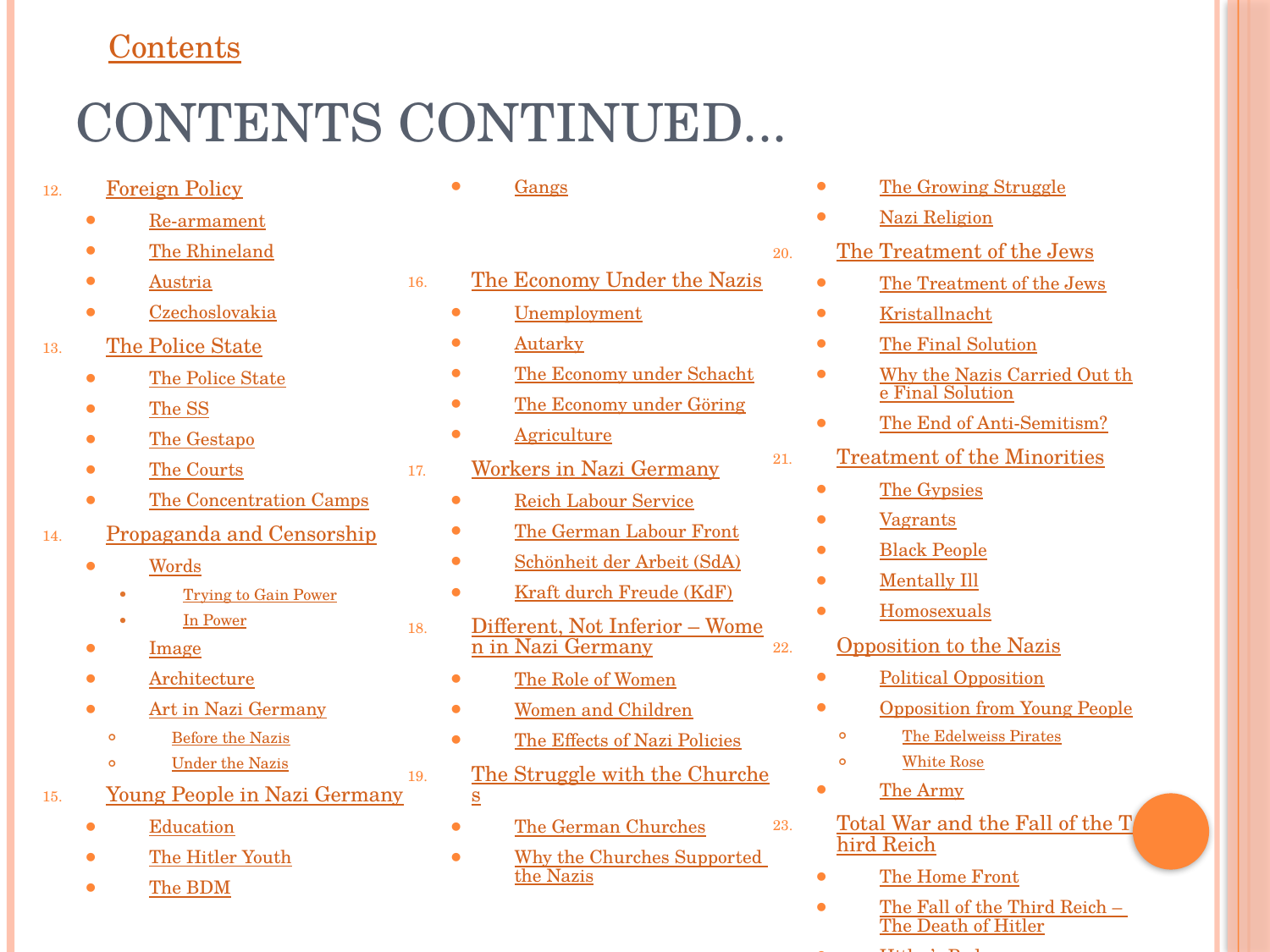

# Contents Continued...
Foreign Policy
Re-armament
The Rhineland
Austria
Czechoslovakia
The Police State
The Police State
The SS
The Gestapo
The Courts
The Concentration Camps
Propaganda and Censorship
Words
Trying to Gain Power
In Power
Image
Architecture
Art in Nazi Germany
Before the Nazis
Under the Nazis
Young People in Nazi Germany
Education
The Hitler Youth
The BDM
Gangs

The Economy Under the Nazis
Unemployment
Autarky
The Economy under Schacht
The Economy under Göring
Agriculture
Workers in Nazi Germany
Reich Labour Service
The German Labour Front
Schönheit der Arbeit (SdA)
Kraft durch Freude (KdF)
Different, Not Inferior – Women in Nazi Germany
The Role of Women
Women and Children
The Effects of Nazi Policies
The Struggle with the Churches
The German Churches
Why the Churches Supported the Nazis
The Growing Struggle
Nazi Religion
The Treatment of the Jews
The Treatment of the Jews
Kristallnacht
The Final Solution
Why the Nazis Carried Out the Final Solution
The End of Anti-Semitism?
Treatment of the Minorities
The Gypsies
Vagrants
Black People
Mentally Ill
Homosexuals
Opposition to the Nazis
Political Opposition
Opposition from Young People
The Edelweiss Pirates
White Rose
The Army
Total War and the Fall of the Third Reich
The Home Front
The Fall of the Third Reich – The Death of Hitler
Hitler’s Body
Glossary
Glossary